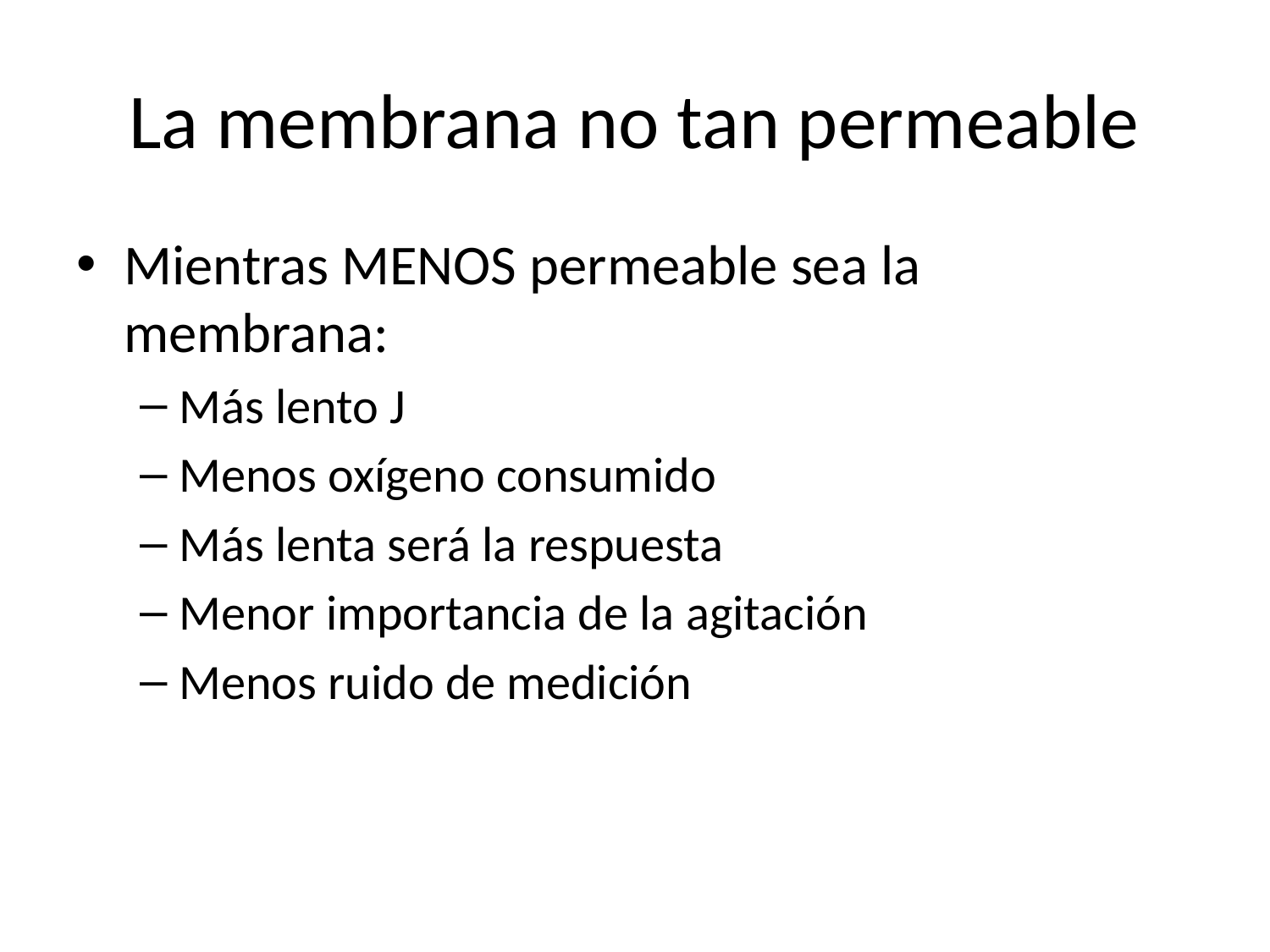

# La membrana no tan permeable
Mientras MENOS permeable sea la membrana:
Más lento J
Menos oxígeno consumido
Más lenta será la respuesta
Menor importancia de la agitación
Menos ruido de medición